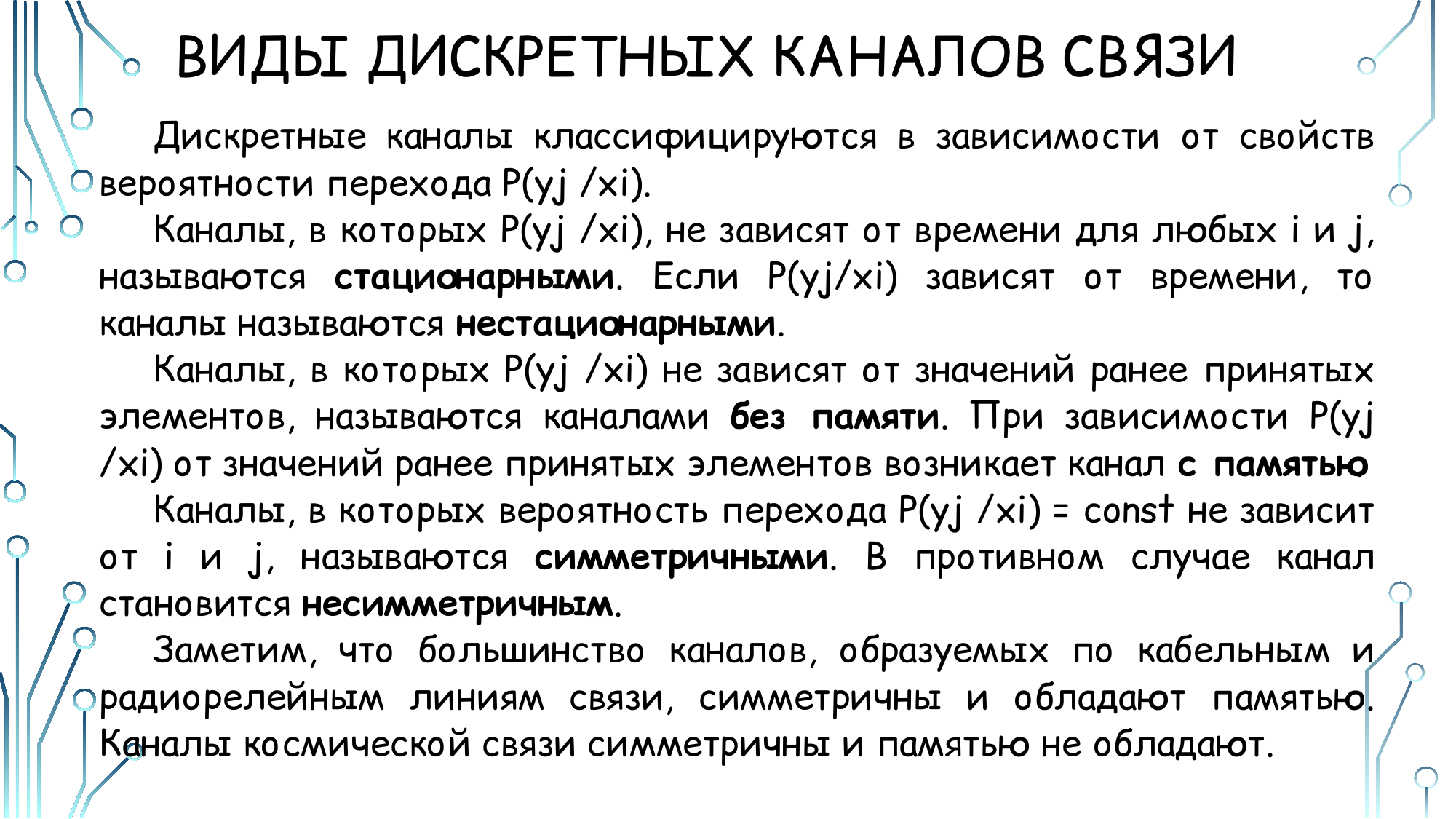

# ВиДЫ дискретнЫХ каналов связи
Дискретные каналы классифицируются в зависимости от свойств вероятности перехода P(yj /xi).
Каналы, в которых P(yj /xi), не зависят от времени для любых i и j, называются стационарными. Если P(yj/xi) зависят от времени, то каналы называются нестационарными.
Каналы, в которых P(yj /xi) не зависят от значений ранее принятых элементов, называются каналами без памяти. При зависимости P(yj /xi) от значений ранее принятых элементов возникает канал с памятью.
Каналы, в которых вероятность перехода P(yj /xi) = const не зависит от i и j, называются симметричными. В противном случае канал становится несимметричным.
Заметим, что большинство каналов, образуемых по кабельным и радиорелейным линиям связи, симметричны и обладают памятью. Каналы космической связи симметричны и памятью не обладают.